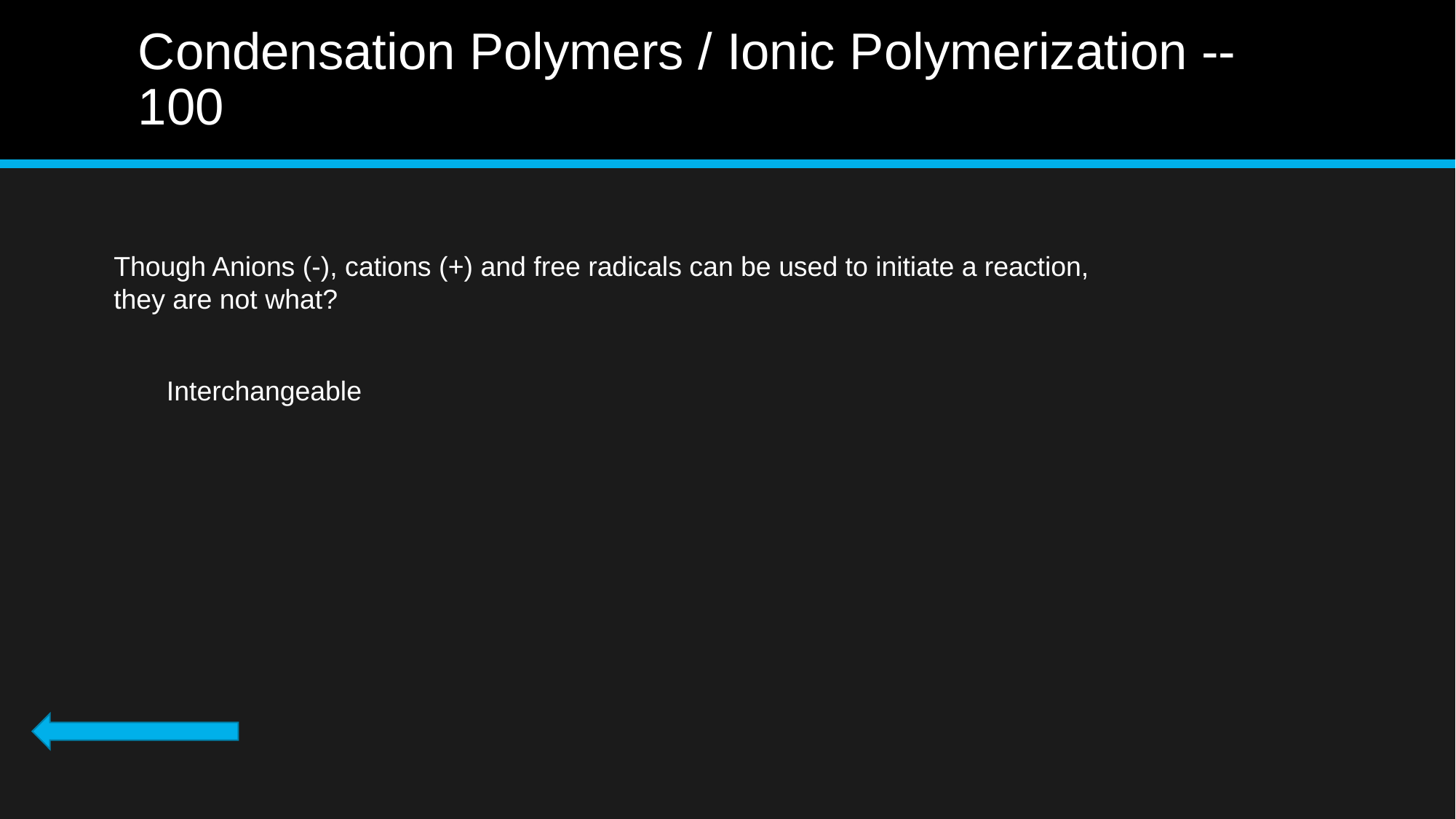

# Condensation Polymers / Ionic Polymerization -- 100
Though Anions (-), cations (+) and free radicals can be used to initiate a reaction,
they are not what?
Interchangeable